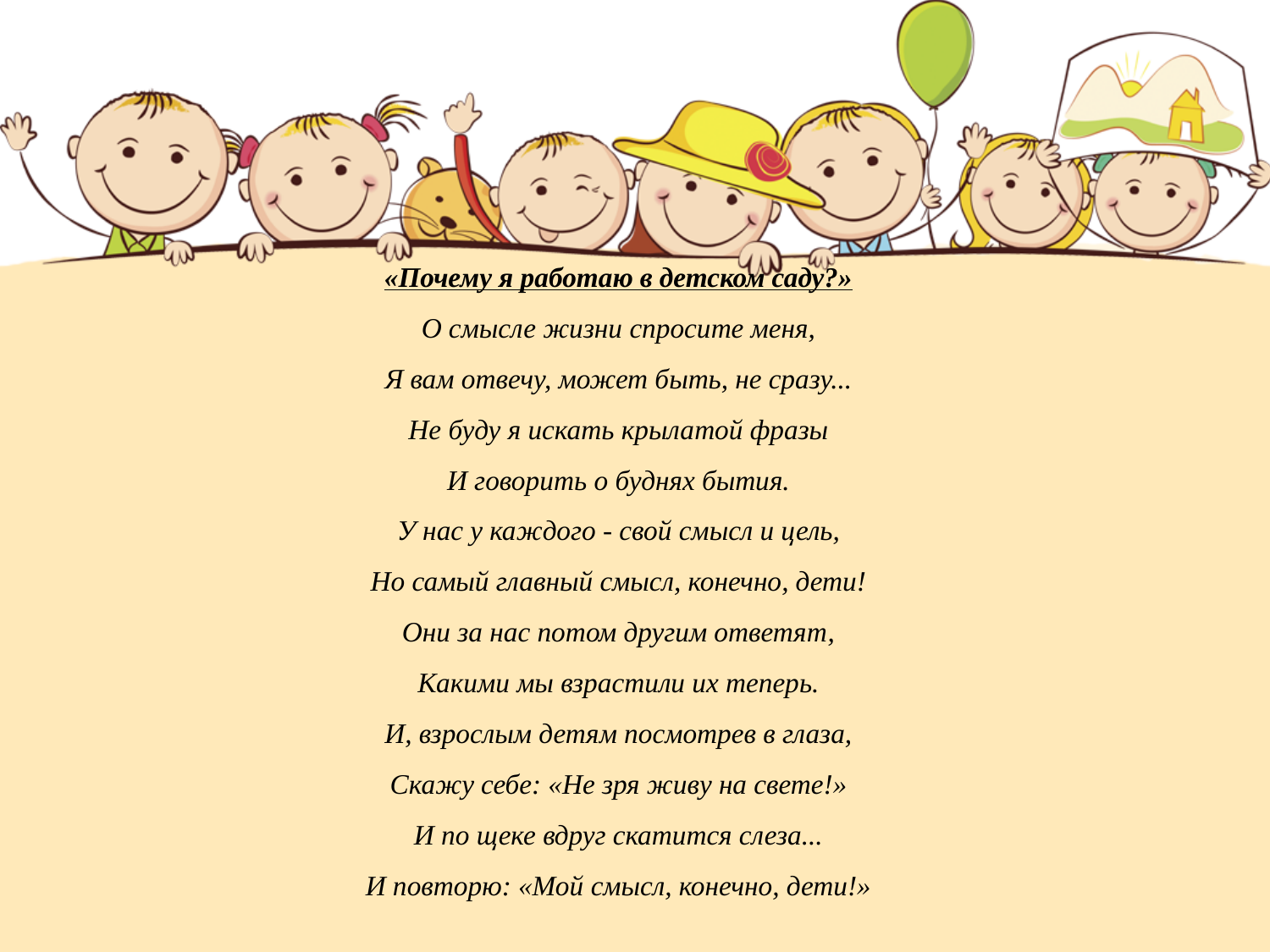

«Почему я работаю в детском саду?»
О смысле жизни спросите меня,
Я вам отвечу, может быть, не сразу...
Не буду я искать крылатой фразы
И говорить о буднях бытия.
У нас у каждого - свой смысл и цель,
Но самый главный смысл, конечно, дети!
Они за нас потом другим ответят,
Какими мы взрастили их теперь.
И, взрослым детям посмотрев в глаза,
Скажу себе: «Не зря живу на свете!»
И по щеке вдруг скатится слеза...
И повторю: «Мой смысл, конечно, дети!»